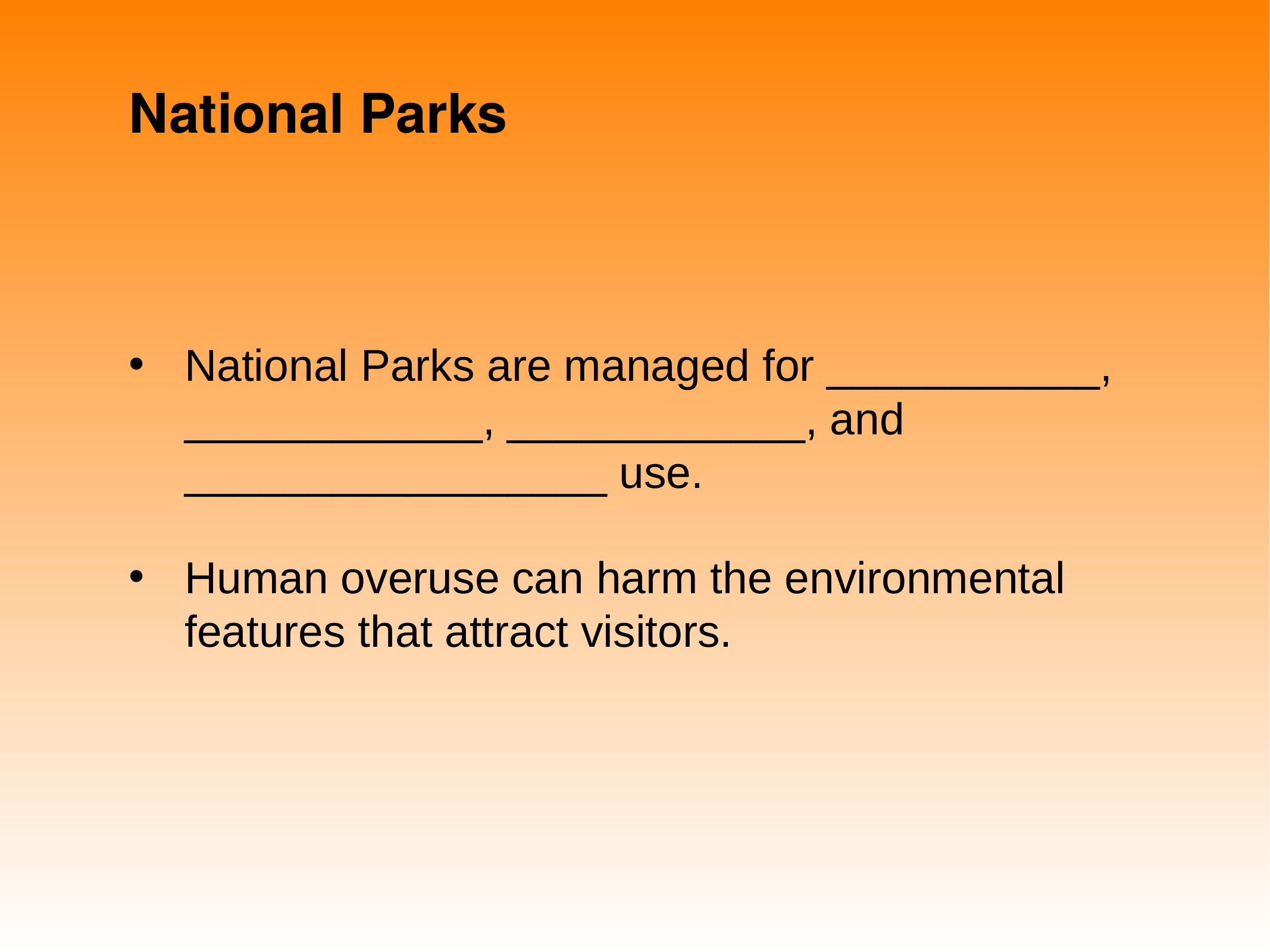

# National Parks
National Parks are managed for ___________, ____________, ____________, and _________________ use.
Human overuse can harm the environmental features that attract visitors.